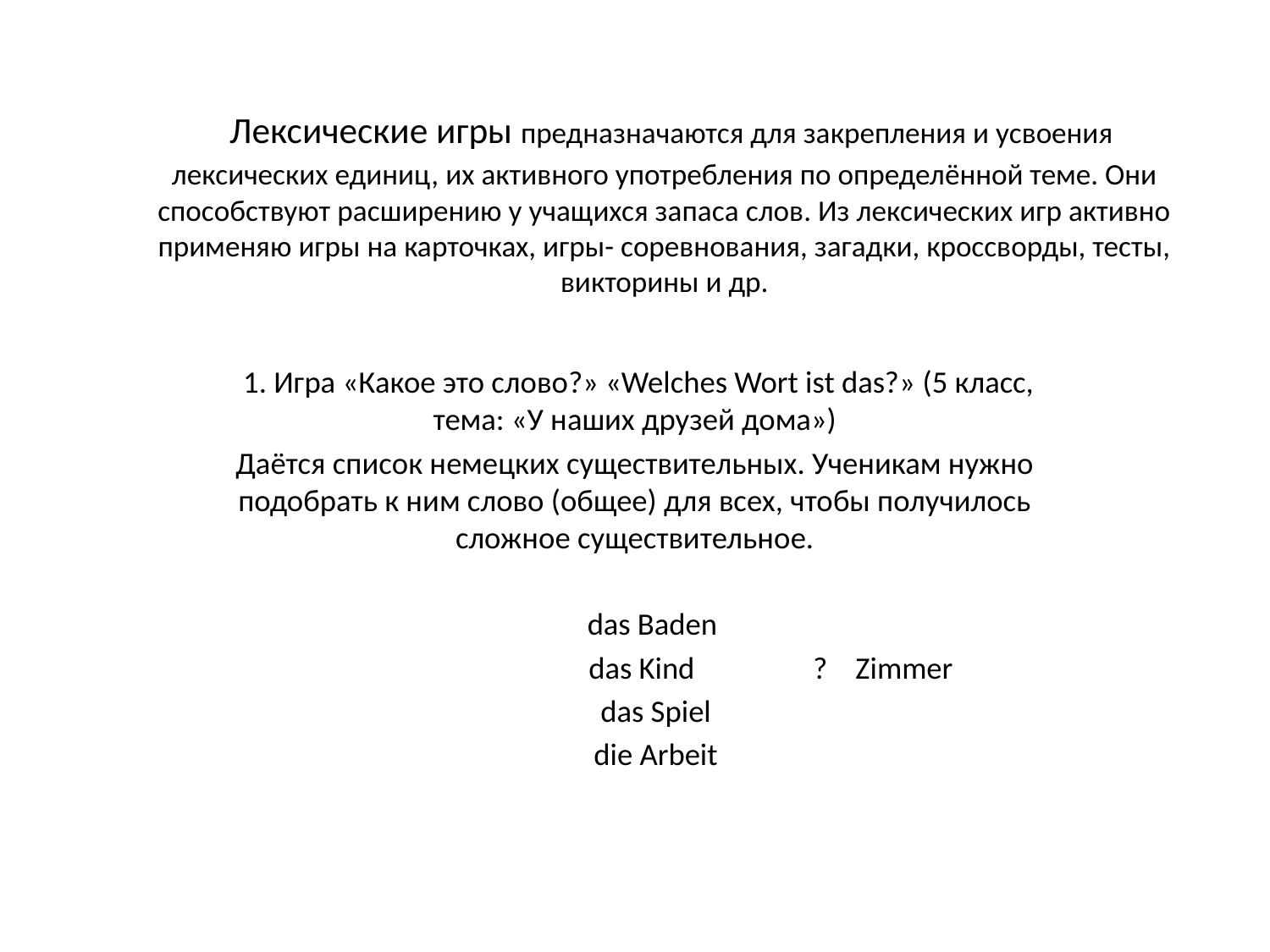

# Лексические игры предназначаются для закрепления и усвоения лексических единиц, их активного употребления по определённой теме. Они способствуют расширению у учащихся запаса слов. Из лексических игр активно применяю игры на карточках, игры- соревнования, загадки, кроссворды, тесты, викторины и др.
 1. Игра «Какое это слово?» «Welches Wort ist das?» (5 класс, тема: «У наших друзей дома»)
Даётся список немецких существительных. Ученикам нужно подобрать к ним слово (общее) для всех, чтобы получилось сложное существительное.

      das Baden
                                       das Kind                 ?    Zimmer
      das Spiel
      die Arbeit